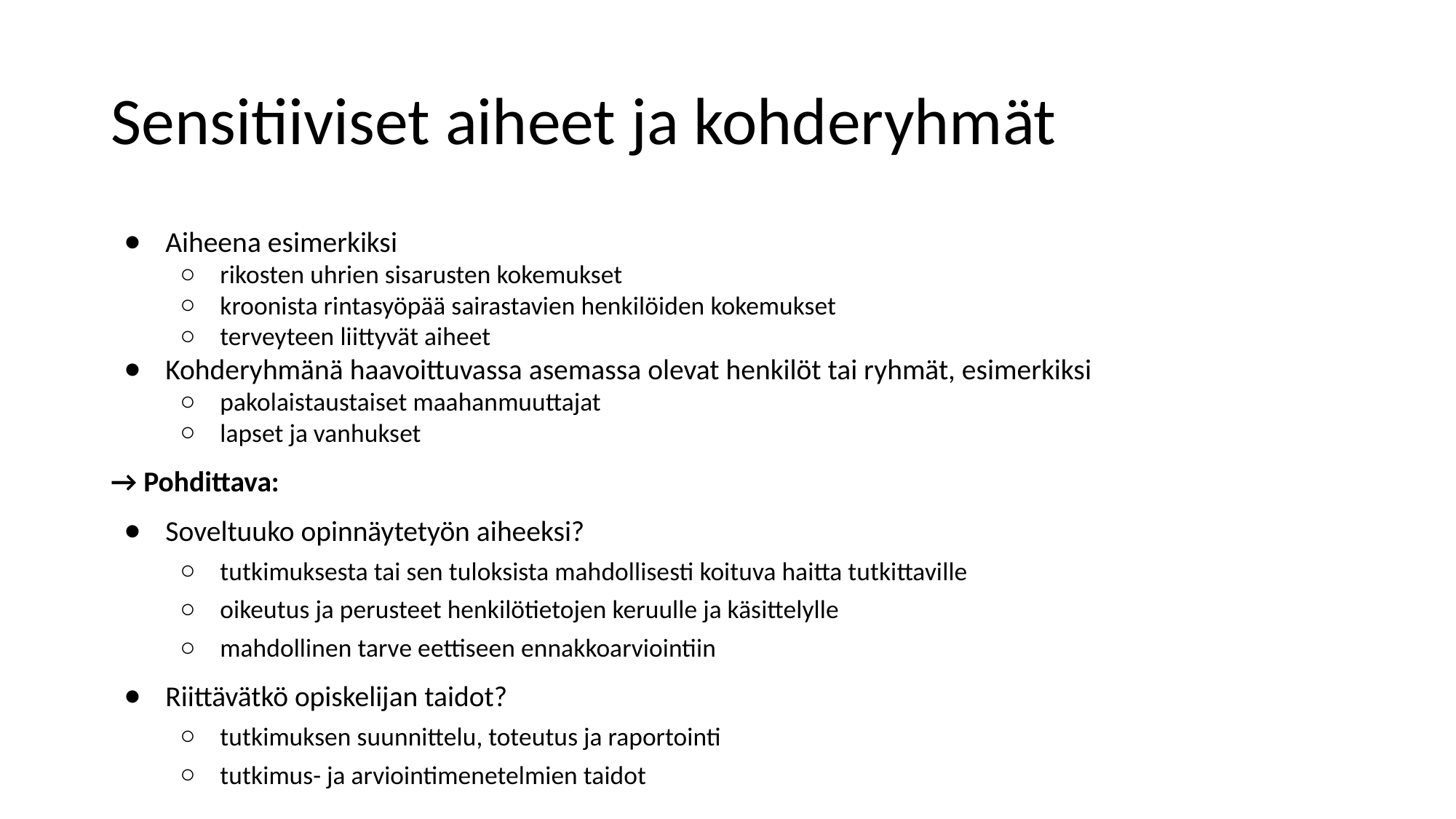

# Sensitiiviset aiheet ja kohderyhmät
Aiheena esimerkiksi
rikosten uhrien sisarusten kokemukset
kroonista rintasyöpää sairastavien henkilöiden kokemukset
terveyteen liittyvät aiheet
Kohderyhmänä haavoittuvassa asemassa olevat henkilöt tai ryhmät, esimerkiksi
pakolaistaustaiset maahanmuuttajat
lapset ja vanhukset
→ Pohdittava:
Soveltuuko opinnäytetyön aiheeksi?
tutkimuksesta tai sen tuloksista mahdollisesti koituva haitta tutkittaville
oikeutus ja perusteet henkilötietojen keruulle ja käsittelylle
mahdollinen tarve eettiseen ennakkoarviointiin
Riittävätkö opiskelijan taidot?
tutkimuksen suunnittelu, toteutus ja raportointi
tutkimus- ja arviointimenetelmien taidot